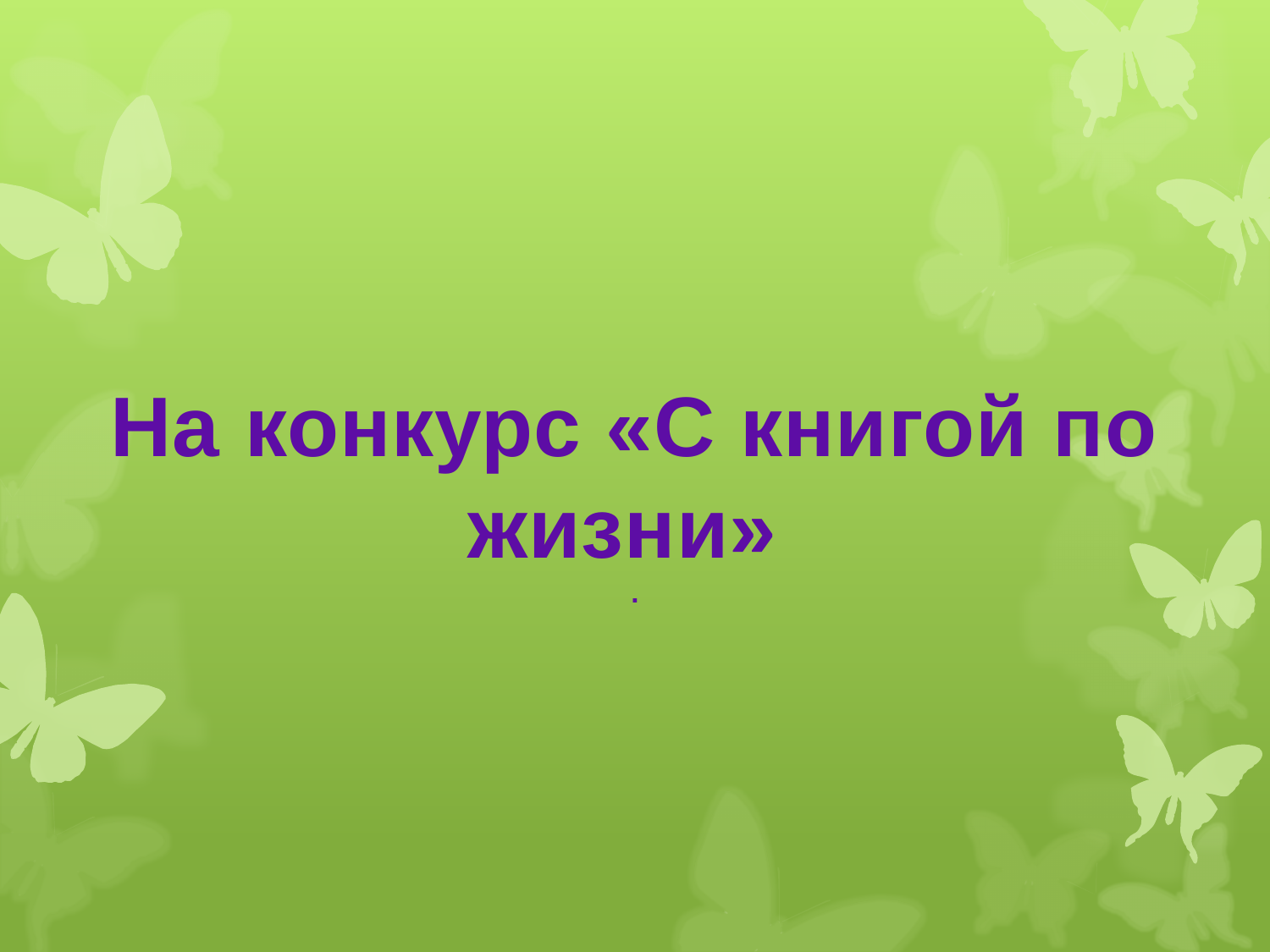

# В На конкурс «С книгой по жизни» .